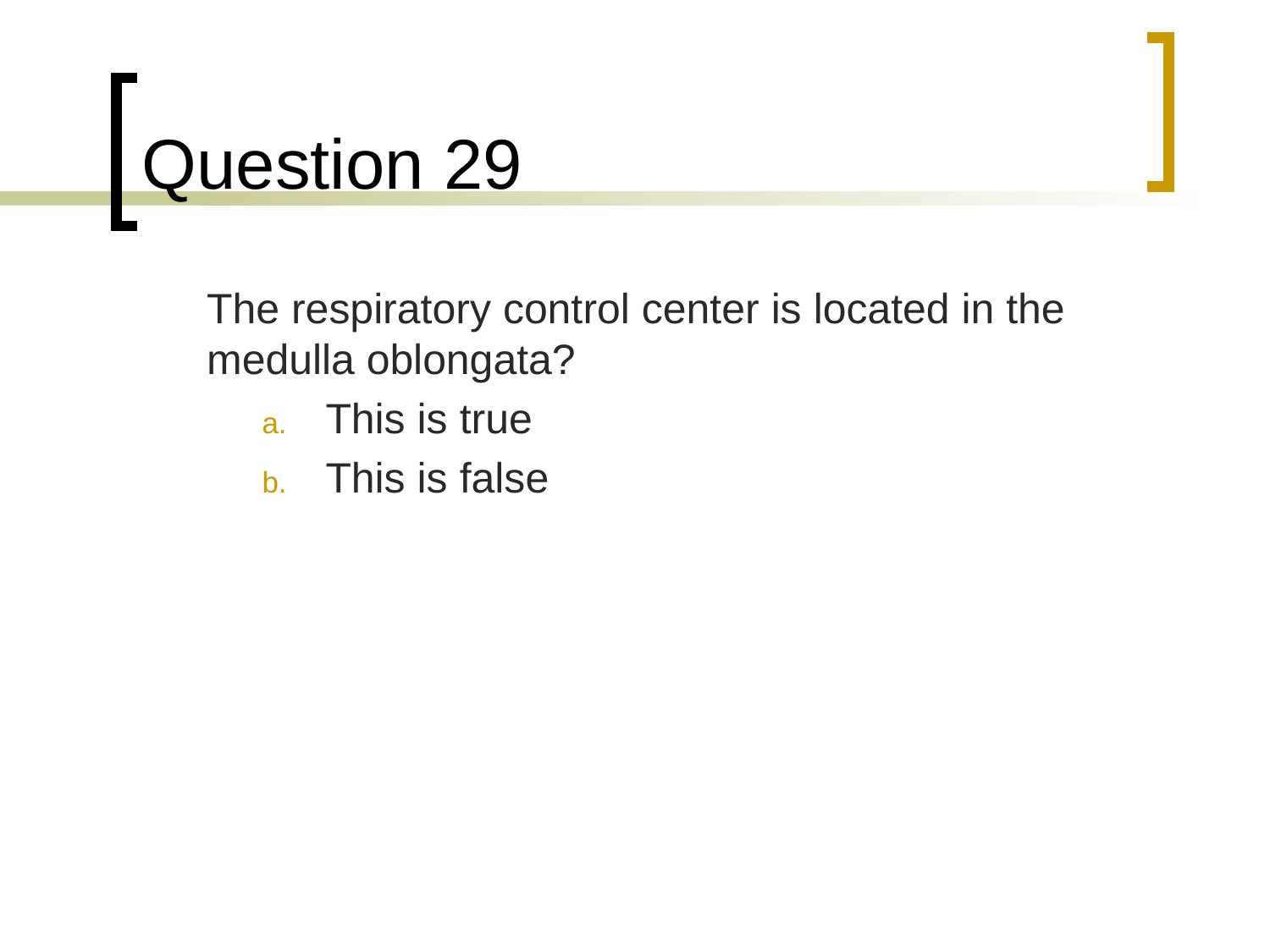

# Question 29
	The respiratory control center is located in the medulla oblongata?
This is true
This is false